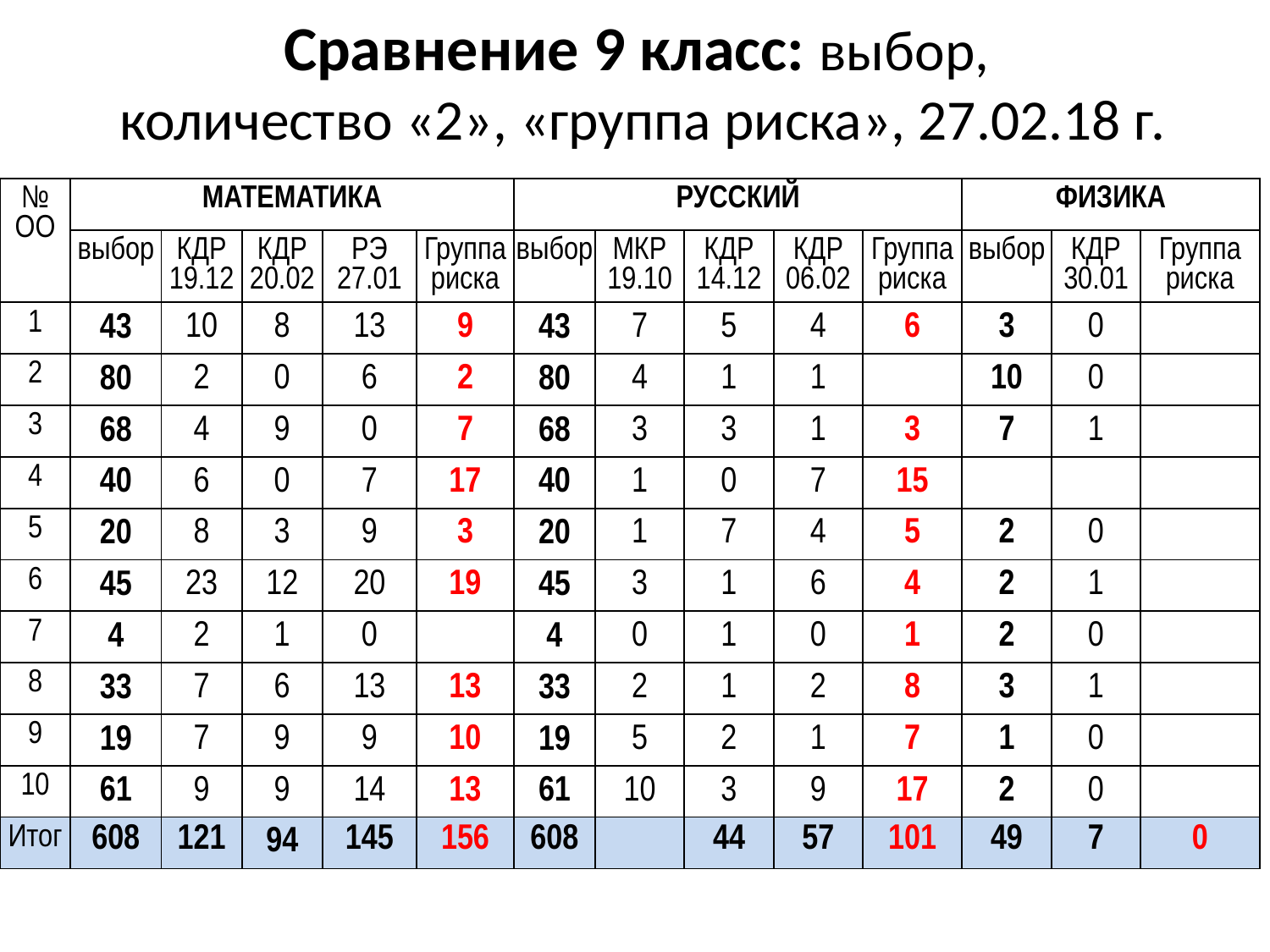

# Сравнение 9 класс: выбор, количество «2», «группа риска», 27.02.18 г.
| № ОО | МАТЕМАТИКА |  |  |  |  | РУССКИЙ |  |  |  |  | ФИЗИКА |  |  |
| --- | --- | --- | --- | --- | --- | --- | --- | --- | --- | --- | --- | --- | --- |
|  | выбор | КДР 19.12 | КДР 20.02 | РЭ 27.01 | Группа риска | выбор | МКР 19.10 | КДР 14.12 | КДР 06.02 | Группа риска | выбор | КДР 30.01 | Группа риска |
| 1 | 43 | 10 | 8 | 13 | 9 | 43 | 7 | 5 | 4 | 6 | 3 | 0 |  |
| 2 | 80 | 2 | 0 | 6 | 2 | 80 | 4 | 1 | 1 |  | 10 | 0 |  |
| 3 | 68 | 4 | 9 | 0 | 7 | 68 | 3 | 3 | 1 | 3 | 7 | 1 |  |
| 4 | 40 | 6 | 0 | 7 | 17 | 40 | 1 | 0 | 7 | 15 |  |  |  |
| 5 | 20 | 8 | 3 | 9 | 3 | 20 | 1 | 7 | 4 | 5 | 2 | 0 |  |
| 6 | 45 | 23 | 12 | 20 | 19 | 45 | 3 | 1 | 6 | 4 | 2 | 1 |  |
| 7 | 4 | 2 | 1 | 0 |  | 4 | 0 | 1 | 0 | 1 | 2 | 0 |  |
| 8 | 33 | 7 | 6 | 13 | 13 | 33 | 2 | 1 | 2 | 8 | 3 | 1 |  |
| 9 | 19 | 7 | 9 | 9 | 10 | 19 | 5 | 2 | 1 | 7 | 1 | 0 |  |
| 10 | 61 | 9 | 9 | 14 | 13 | 61 | 10 | 3 | 9 | 17 | 2 | 0 |  |
| Итог | 608 | 121 | 94 | 145 | 156 | 608 |  | 44 | 57 | 101 | 49 | 7 | 0 |